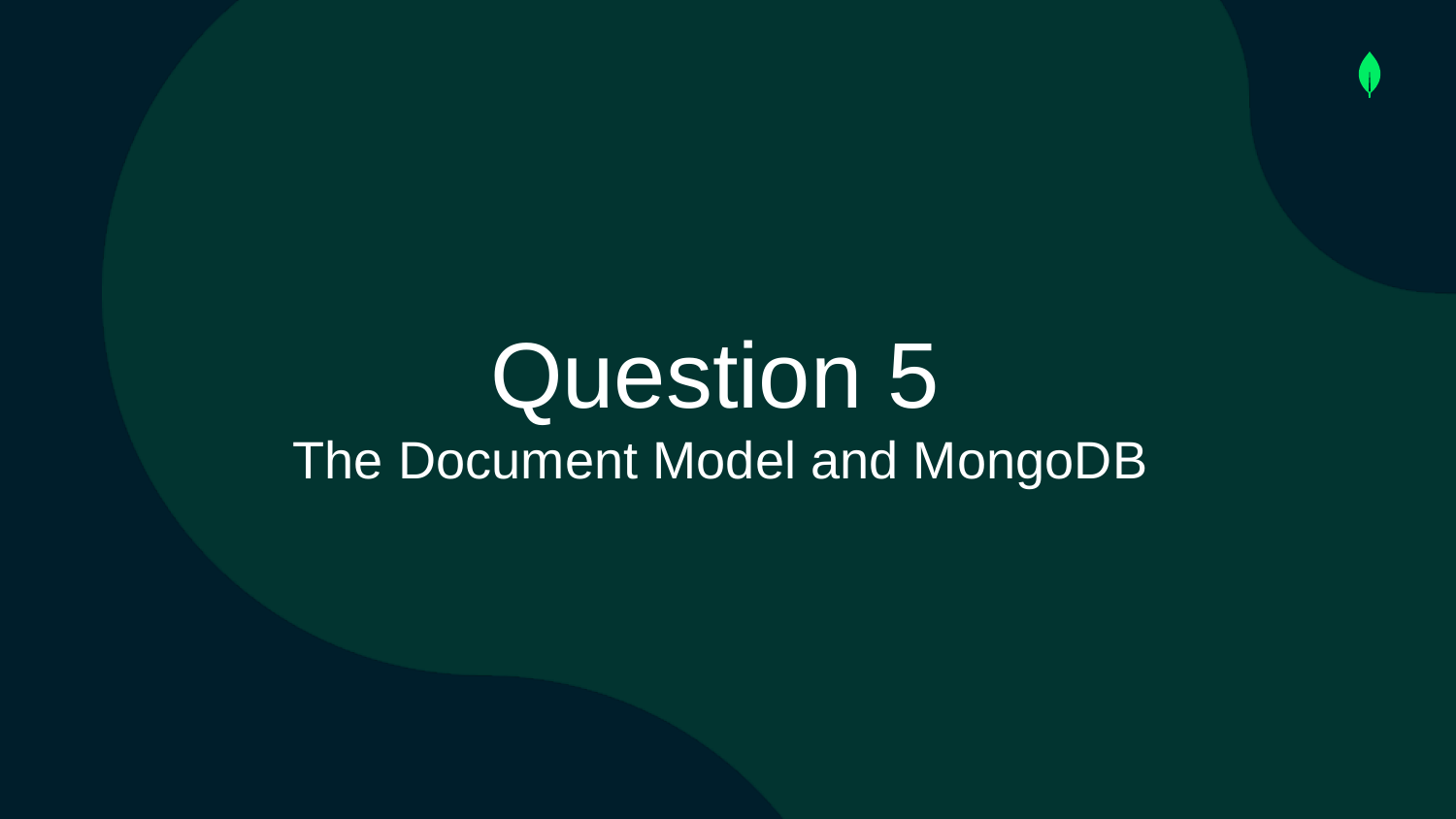

# Question 5
The Document Model and MongoDB